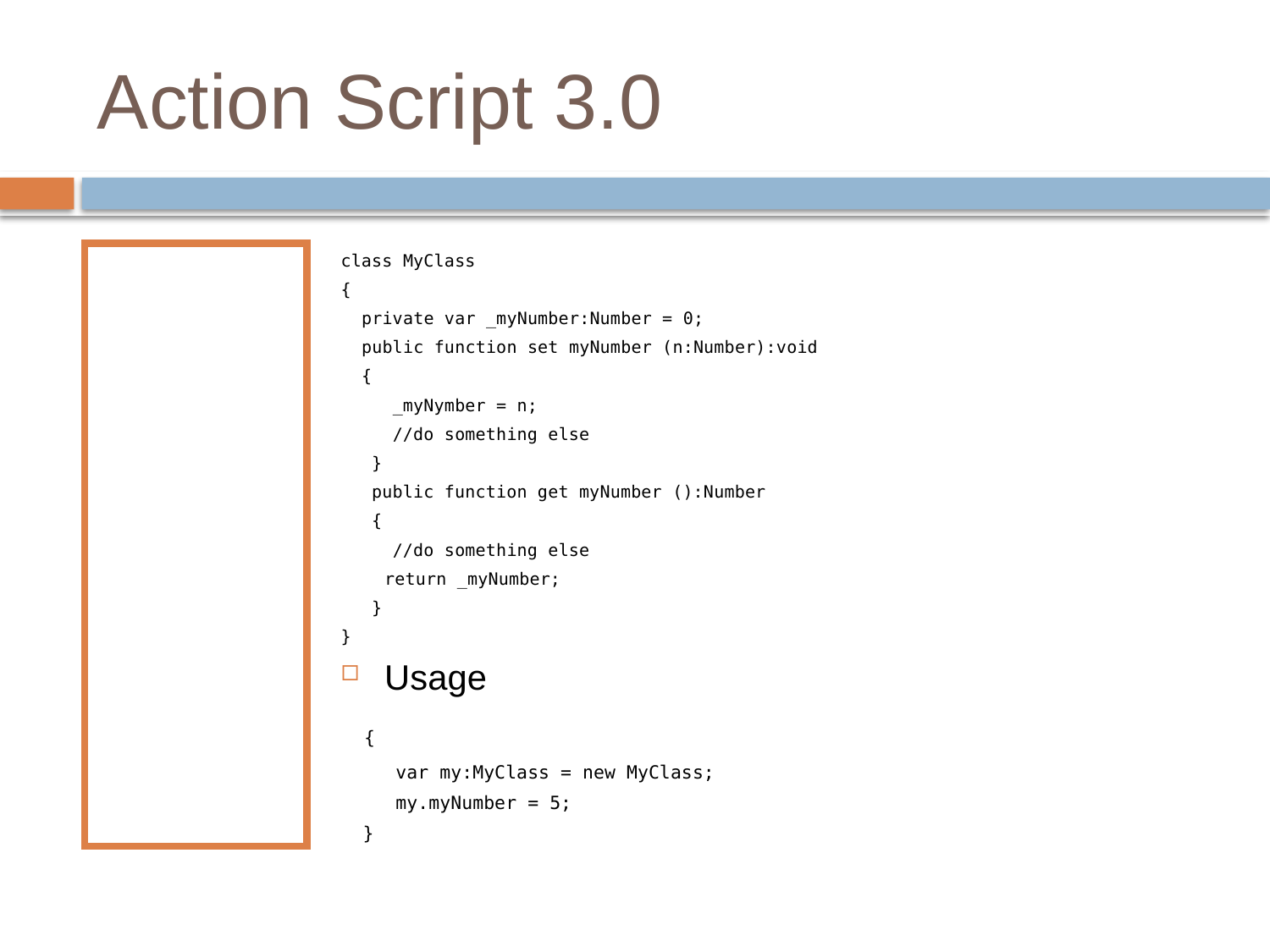

# Action Script 3.0
Properties
class MyClass
{
  private var _myNumber:Number = 0;
  public function set myNumber (n:Number):void
  {
     _myNymber = n;
     //do something else
   }
   public function get myNumber ():Number
   {
     //do something else
	return _myNumber;
   }
}
Usage
 {
     var my:MyClass = new MyClass;
     my.myNumber = 5;
  }